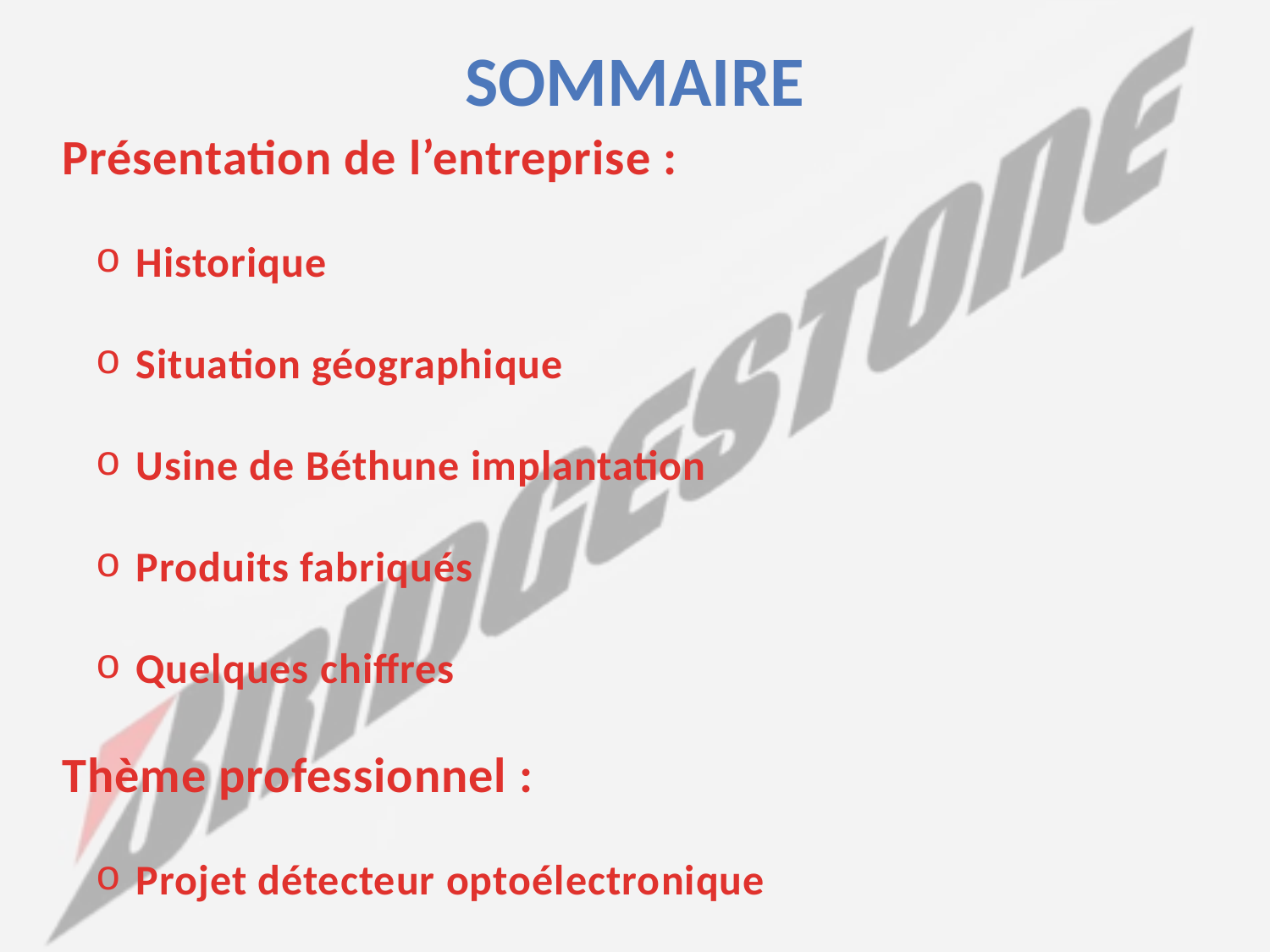

SOMMAIRE
Présentation de l’entreprise :

 Historique

 Situation géographique

 Usine de Béthune implantation

 Produits fabriqués

 Quelques chiffres

Thème professionnel :

 Projet détecteur optoélectronique